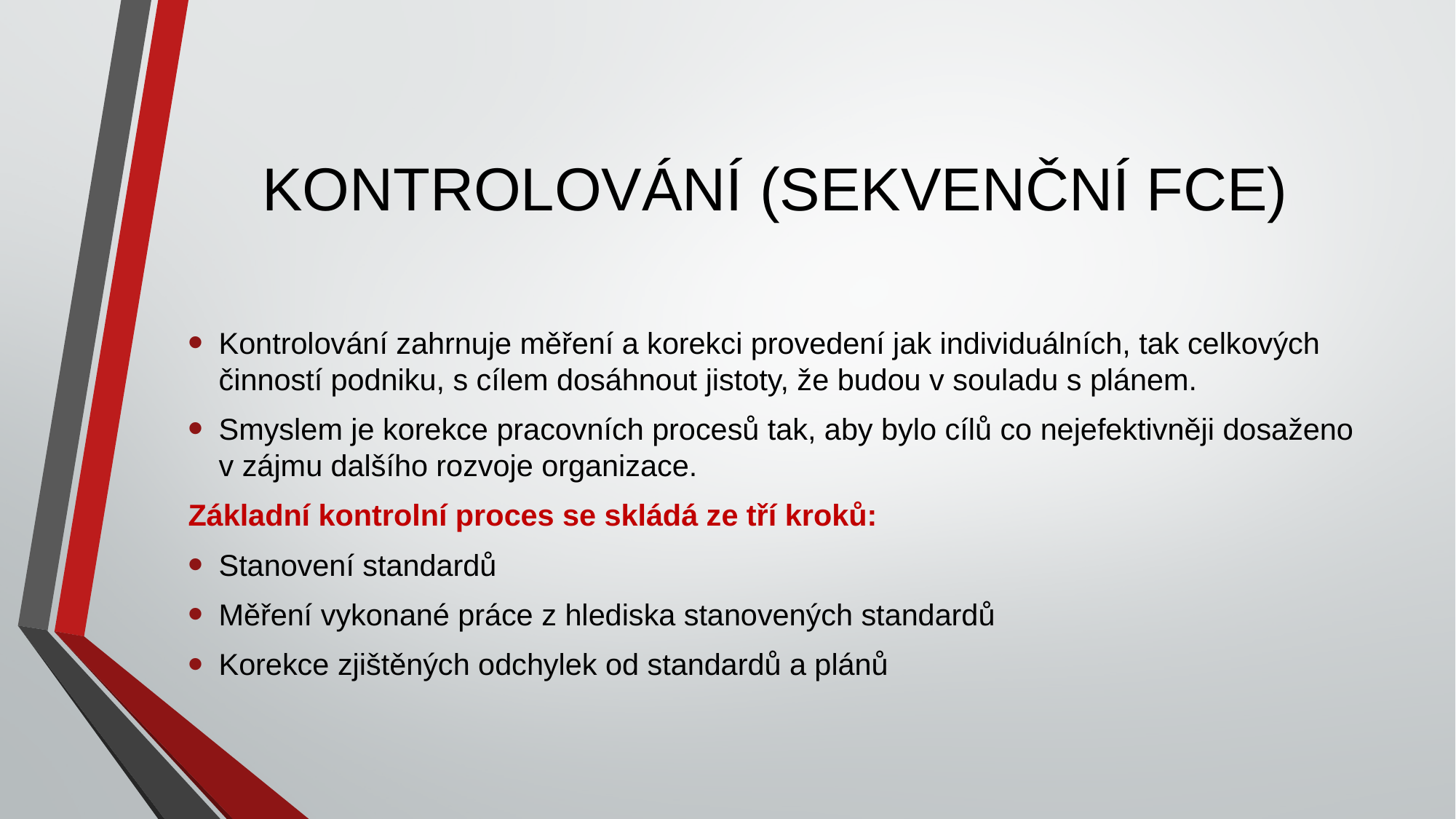

# KONTROLOVÁNÍ (SEKVENČNÍ FCE)
Kontrolování zahrnuje měření a korekci provedení jak individuálních, tak celkových činností podniku, s cílem dosáhnout jistoty, že budou v souladu s plánem.
Smyslem je korekce pracovních procesů tak, aby bylo cílů co nejefektivněji dosaženo v zájmu dalšího rozvoje organizace.
Základní kontrolní proces se skládá ze tří kroků:
Stanovení standardů
Měření vykonané práce z hlediska stanovených standardů
Korekce zjištěných odchylek od standardů a plánů